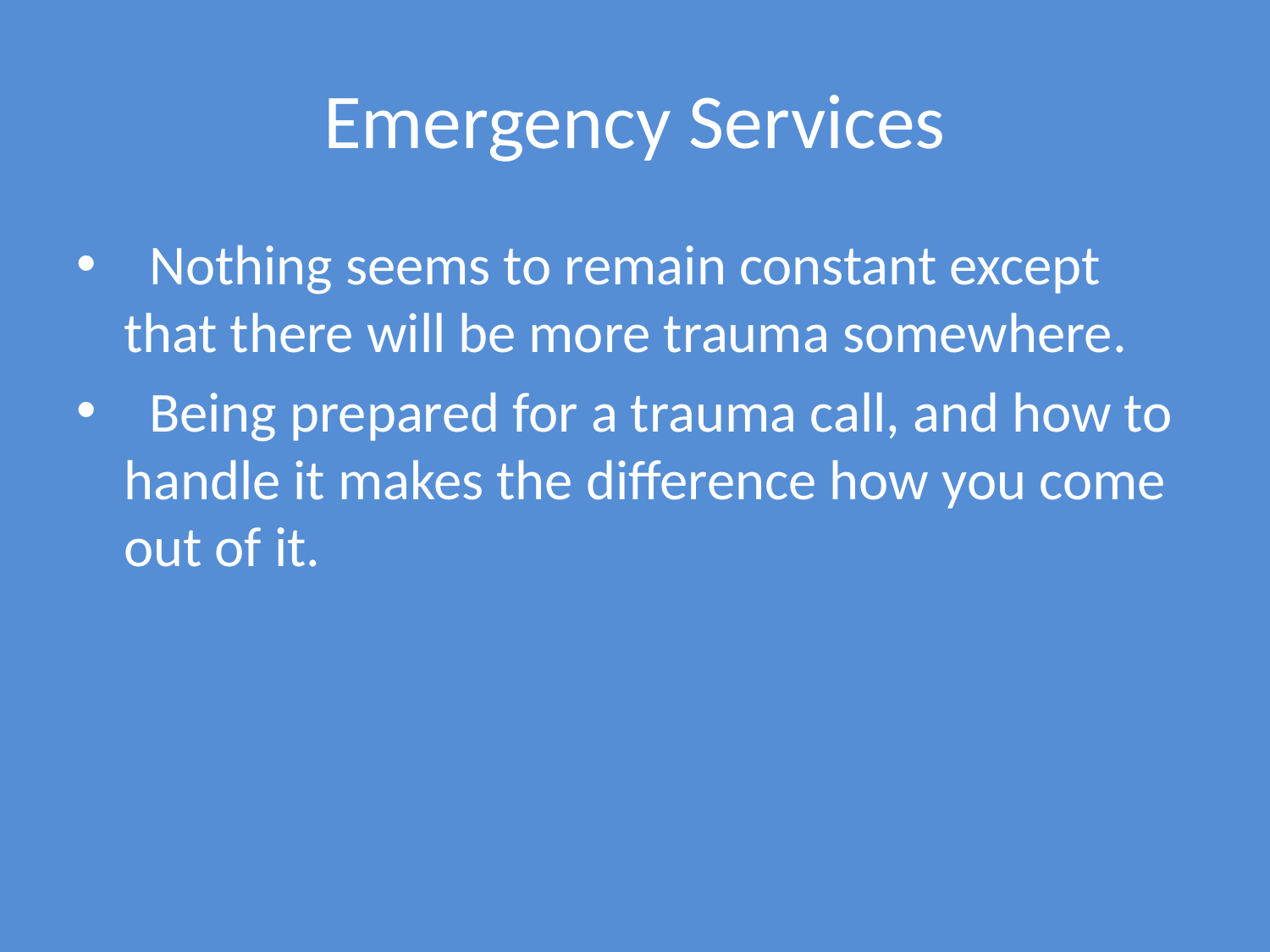

# Emergency Services
  Nothing seems to remain constant except that there will be more trauma somewhere.
  Being prepared for a trauma call, and how to handle it makes the difference how you come out of it.